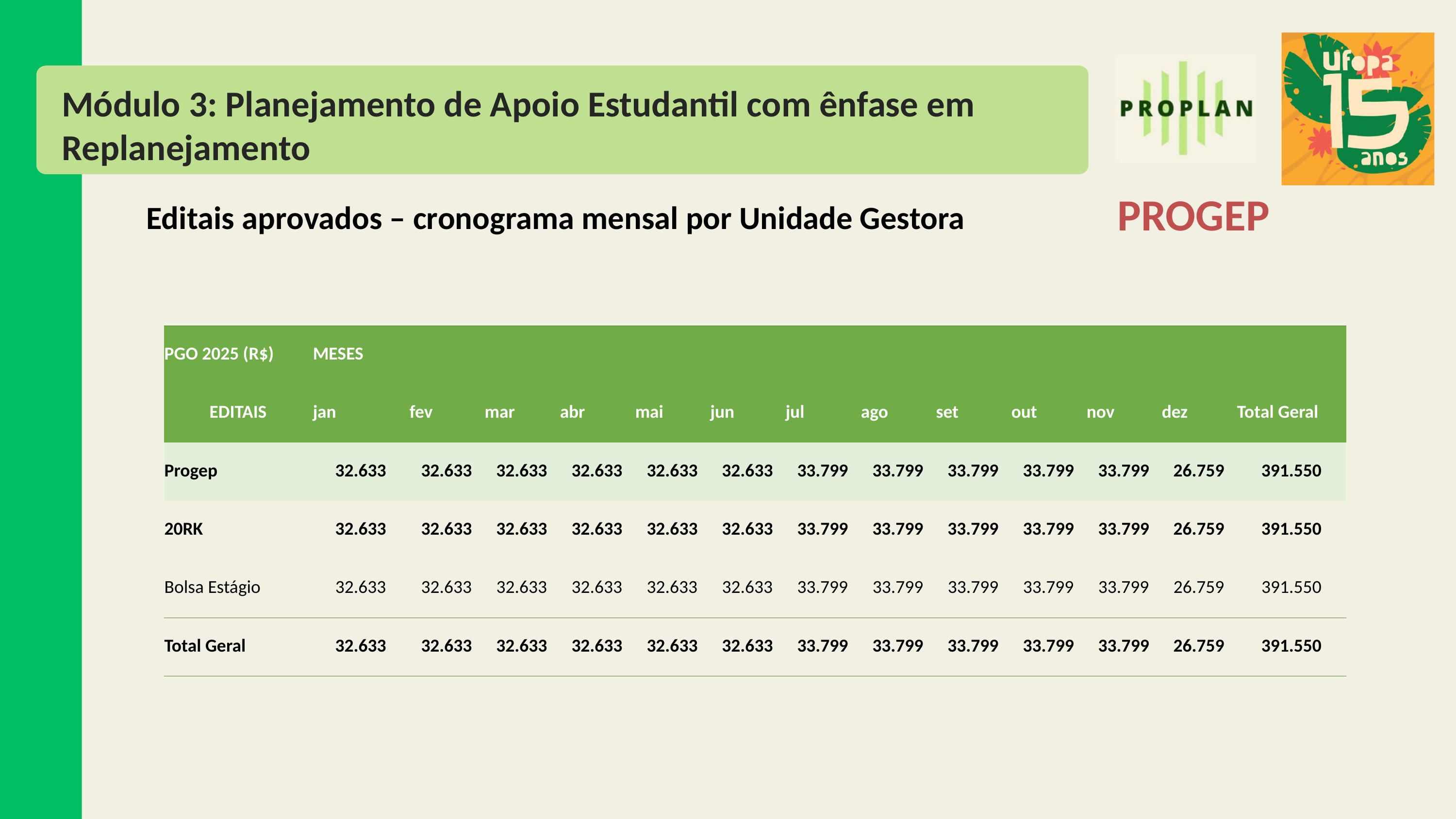

Módulo 3: Planejamento de Apoio Estudantil com ênfase em Replanejamento
PROGEP
Editais aprovados – cronograma mensal por Unidade Gestora
| PGO 2025 (R$) | MESES |  |  |  |  |  |  |  |  |  |  |  |  |
| --- | --- | --- | --- | --- | --- | --- | --- | --- | --- | --- | --- | --- | --- |
| EDITAIS | jan | fev | mar | abr | mai | jun | jul | ago | set | out | nov | dez | Total Geral |
| Progep | 32.633 | 32.633 | 32.633 | 32.633 | 32.633 | 32.633 | 33.799 | 33.799 | 33.799 | 33.799 | 33.799 | 26.759 | 391.550 |
| 20RK | 32.633 | 32.633 | 32.633 | 32.633 | 32.633 | 32.633 | 33.799 | 33.799 | 33.799 | 33.799 | 33.799 | 26.759 | 391.550 |
| Bolsa Estágio | 32.633 | 32.633 | 32.633 | 32.633 | 32.633 | 32.633 | 33.799 | 33.799 | 33.799 | 33.799 | 33.799 | 26.759 | 391.550 |
| Total Geral | 32.633 | 32.633 | 32.633 | 32.633 | 32.633 | 32.633 | 33.799 | 33.799 | 33.799 | 33.799 | 33.799 | 26.759 | 391.550 |